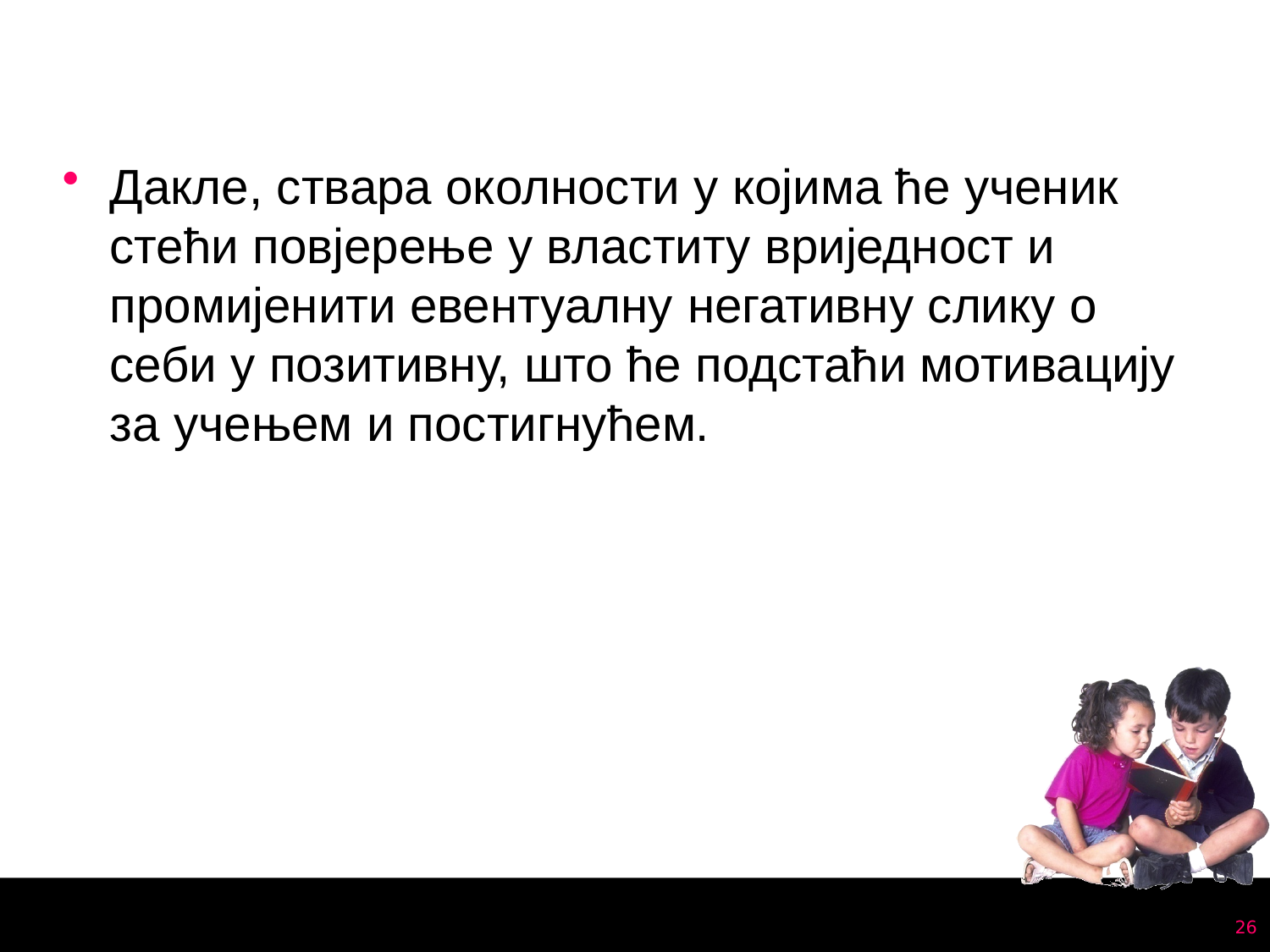

Дакле, ствара околности у којима ће ученик  стећи повјерење у властиту вриједност и промијенити евентуалну негативну слику о себи у позитивну, што ће подстаћи мотивацију за учењем и постигнућем.

26